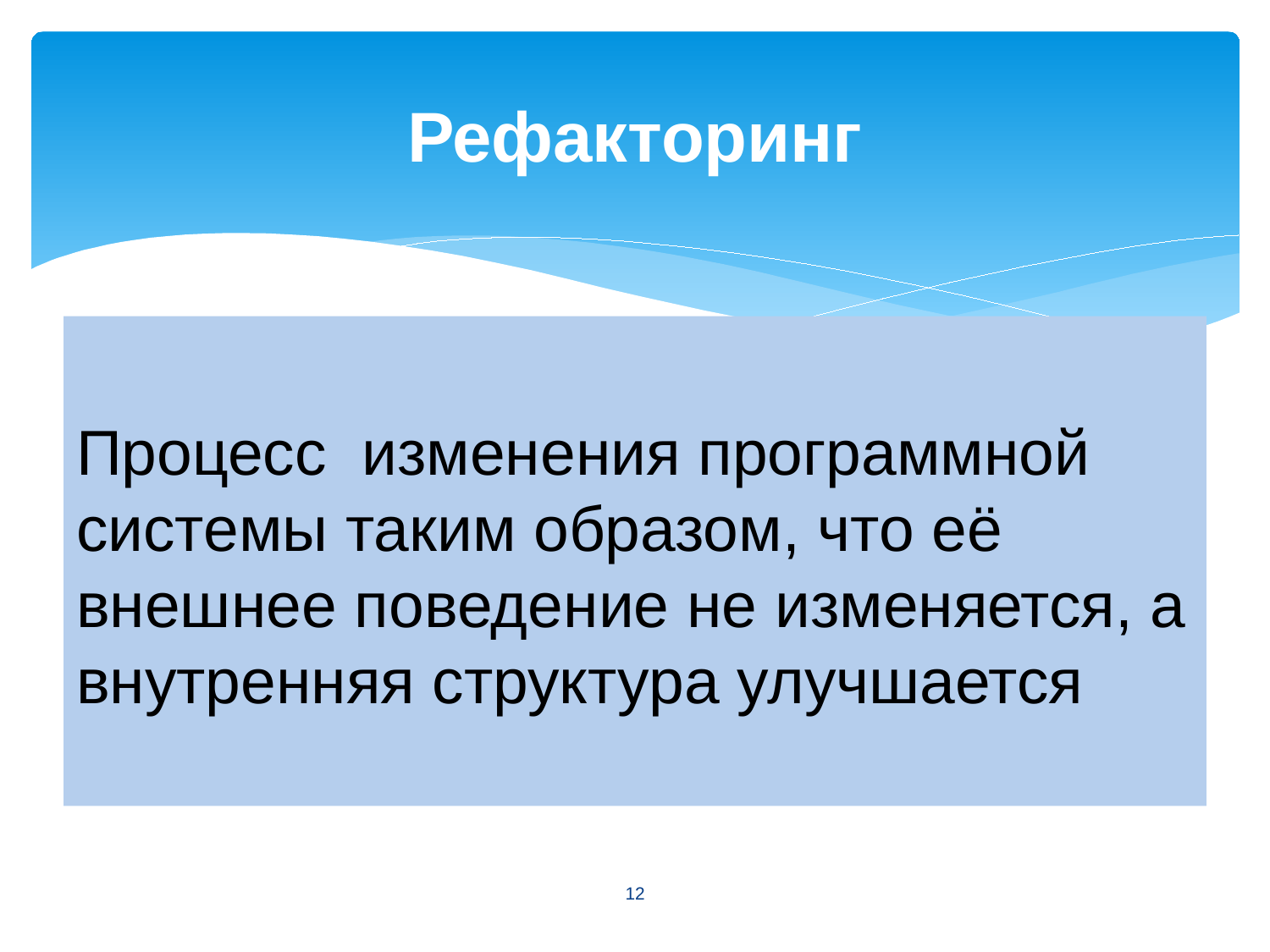

# Рефакторинг

Процесс  изменения программной системы таким образом, что её внешнее поведение не изменяется, а внутренняя структура улучшается
12